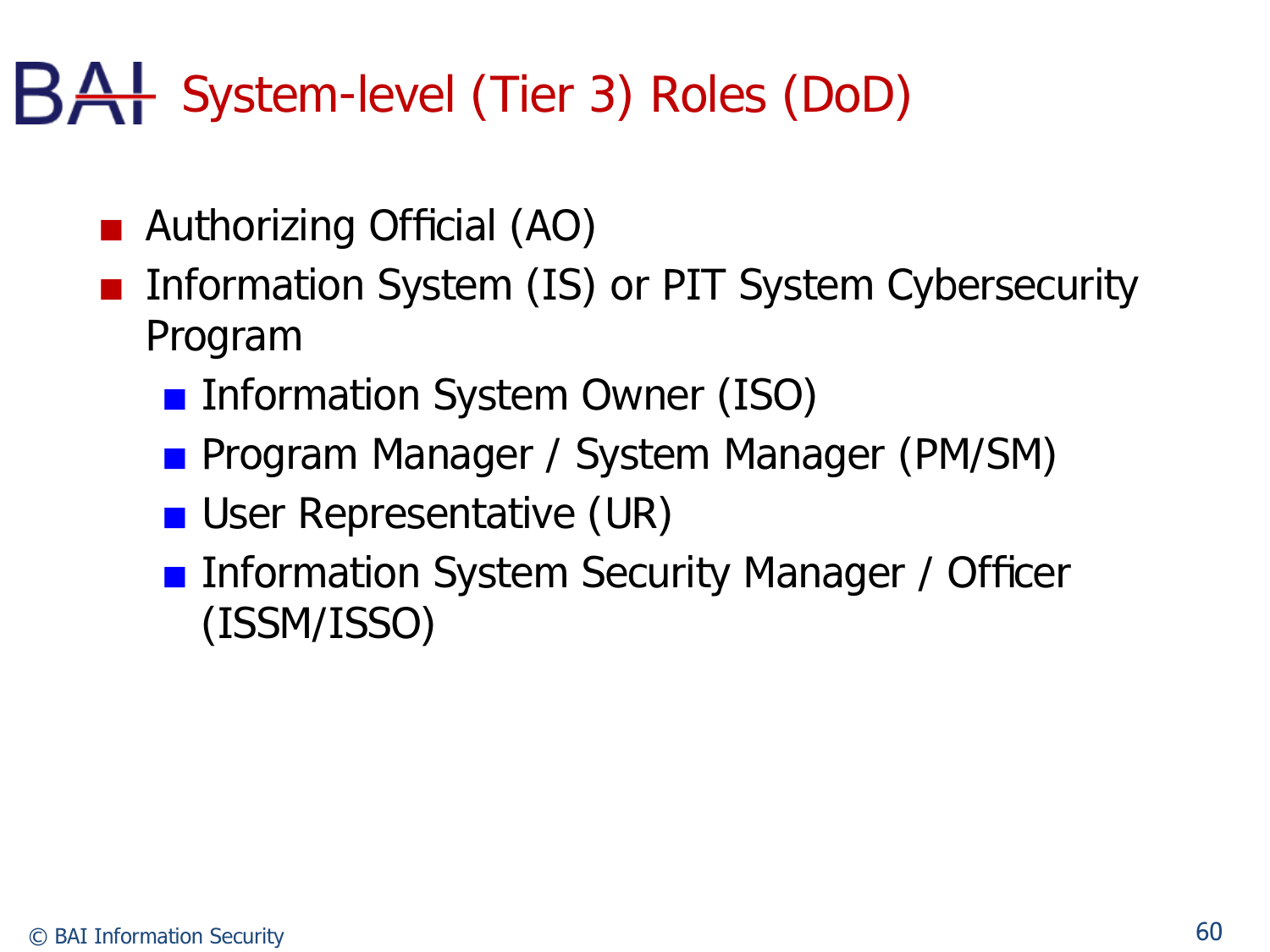

# System-level (Tier 3) Roles (DoD)
Authorizing Official (AO)
Information System (IS) or PIT System Cybersecurity Program
Information System Owner (ISO)
Program Manager / System Manager (PM/SM)
User Representative (UR)
Information System Security Manager / Officer (ISSM/ISSO)